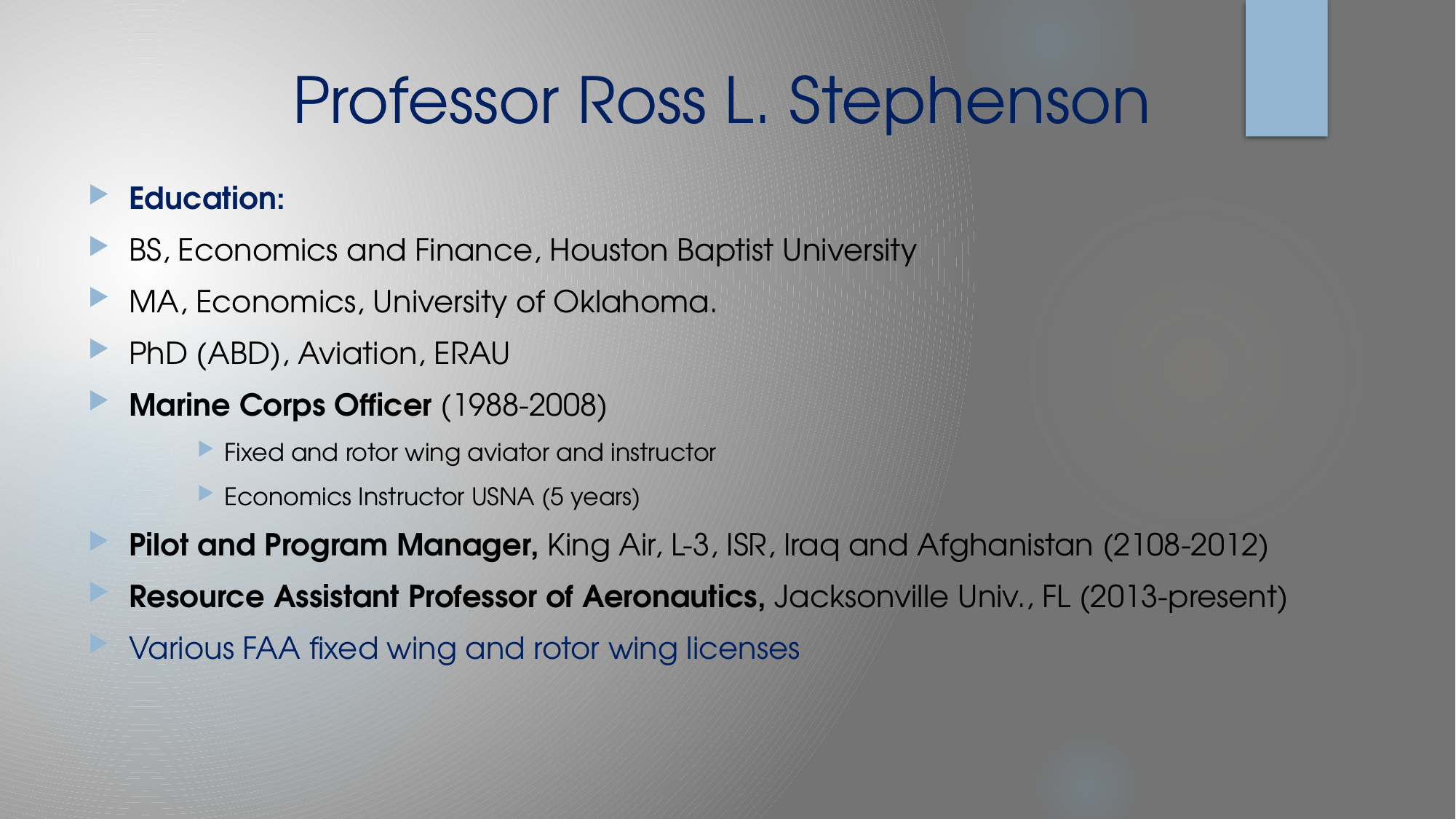

# Professor Ross L. Stephenson
Education:
BS, Economics and Finance, Houston Baptist University
MA, Economics, University of Oklahoma.
PhD (ABD), Aviation, ERAU
Marine Corps Officer (1988-2008)
Fixed and rotor wing aviator and instructor
Economics Instructor USNA (5 years)
Pilot and Program Manager, King Air, L-3, ISR, Iraq and Afghanistan (2108-2012)
Resource Assistant Professor of Aeronautics, Jacksonville Univ., FL (2013-present)
Various FAA fixed wing and rotor wing licenses